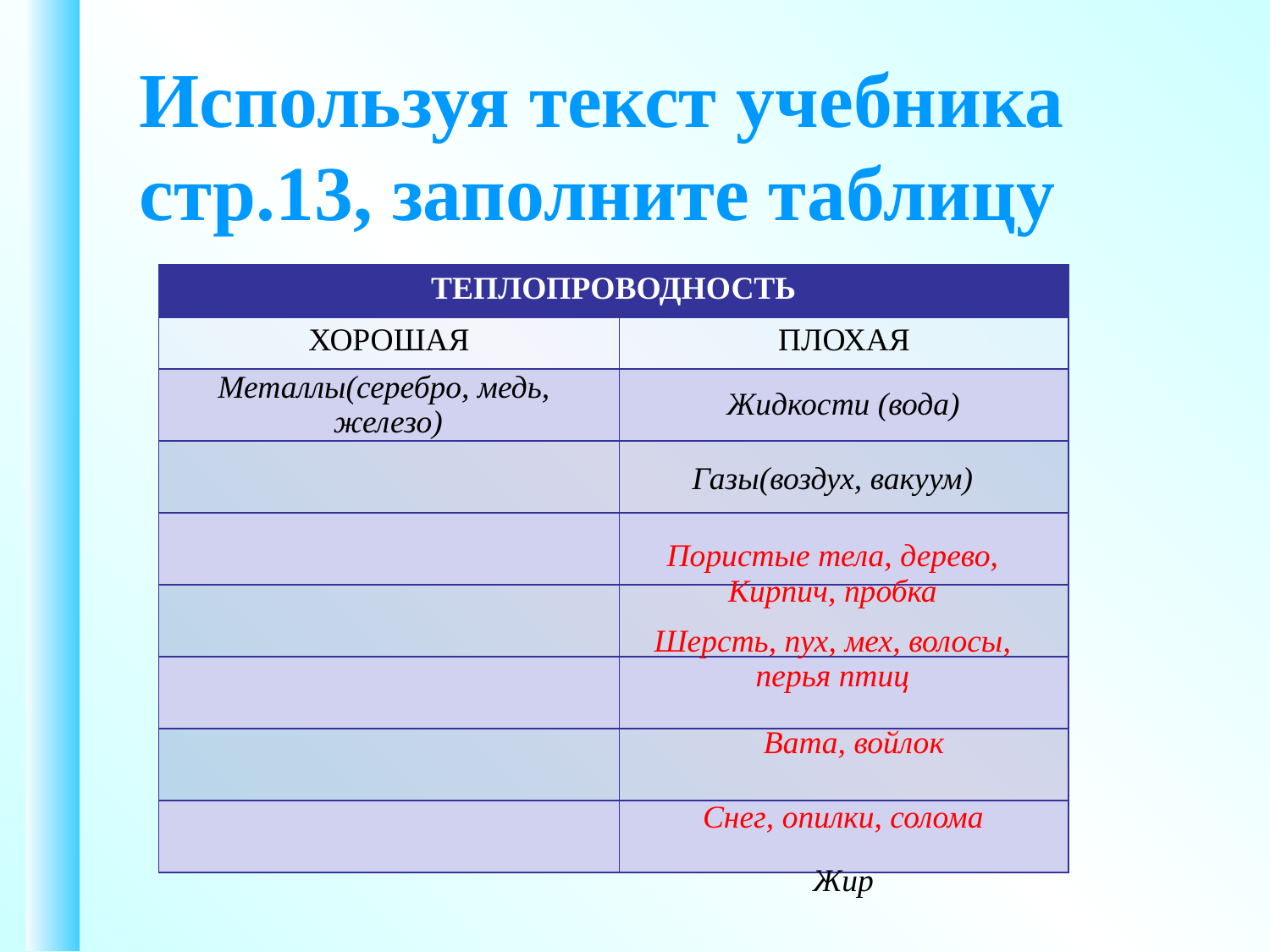

Используя текст учебника стр.13, заполните таблицу
| ТЕПЛОПРОВОДНОСТЬ |  |
| --- | --- |
| ХОРОШАЯ | ПЛОХАЯ |
|  |  |
|  |  |
|  |  |
|  |  |
|  |  |
|  |  |
|  |  |
Металлы(серебро, медь,
железо)
# Жидкости (вода)
Газы(воздух, вакуум)
Пористые тела, дерево,
Кирпич, пробка
Шерсть, пух, мех, волосы,
перья птиц
Вата, войлок
Снег, опилки, солома
Жир